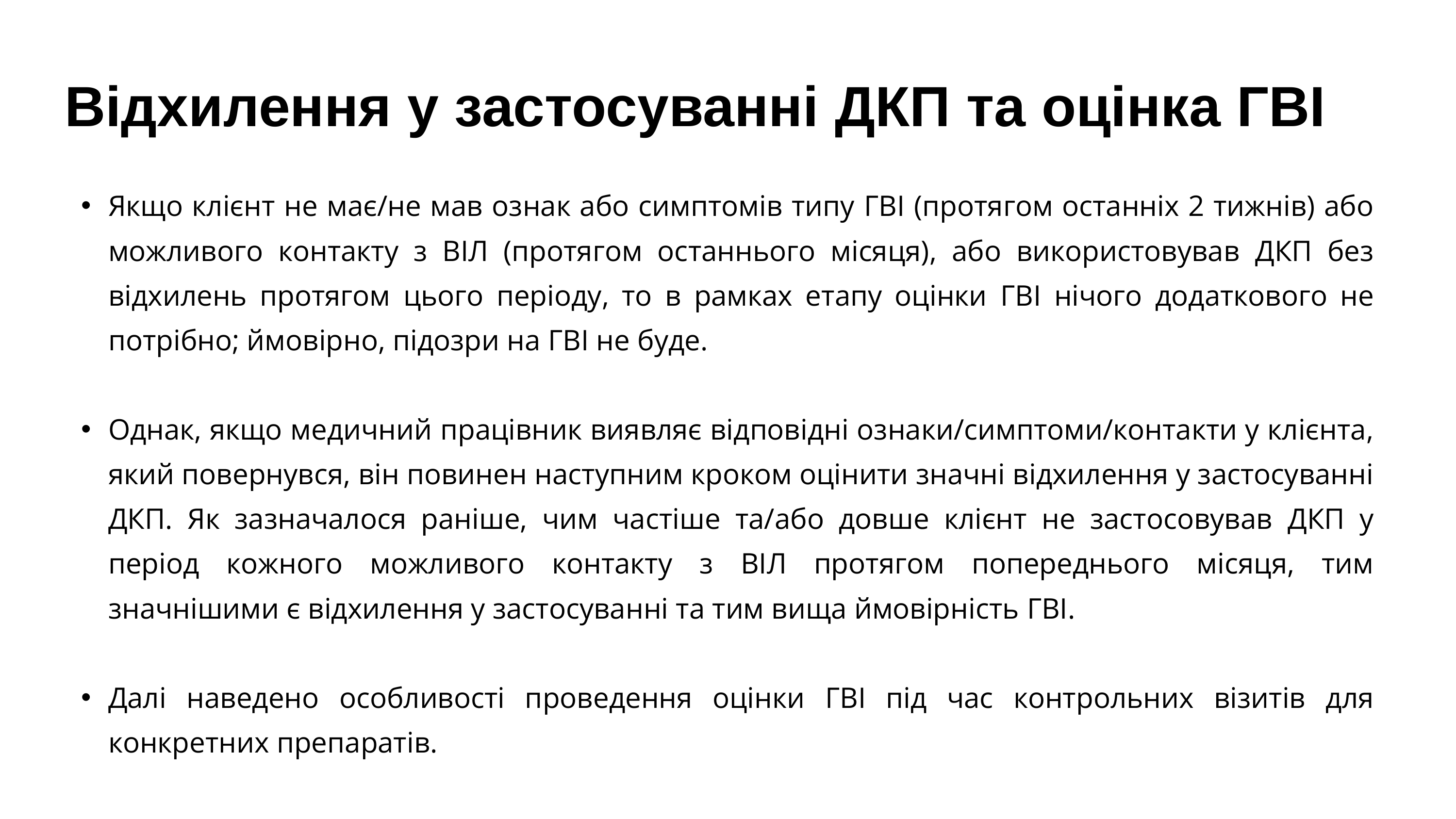

Відхилення у застосуванні ДКП та оцінка ГВІ
Якщо клієнт не має/не мав ознак або симптомів типу ГВІ (протягом останніх 2 тижнів) або можливого контакту з ВІЛ (протягом останнього місяця), або використовував ДКП без відхилень протягом цього періоду, то в рамках етапу оцінки ГВІ нічого додаткового не потрібно; ймовірно, підозри на ГВІ не буде.

Однак, якщо медичний працівник виявляє відповідні ознаки/симптоми/контакти у клієнта, який повернувся, він повинен наступним кроком оцінити значні відхилення у застосуванні ДКП. Як зазначалося раніше, чим частіше та/або довше клієнт не застосовував ДКП у період кожного можливого контакту з ВІЛ протягом попереднього місяця, тим значнішими є відхилення у застосуванні та тим вища ймовірність ГВІ.

Далі наведено особливості проведення оцінки ГВІ під час контрольних візитів для конкретних препаратів.